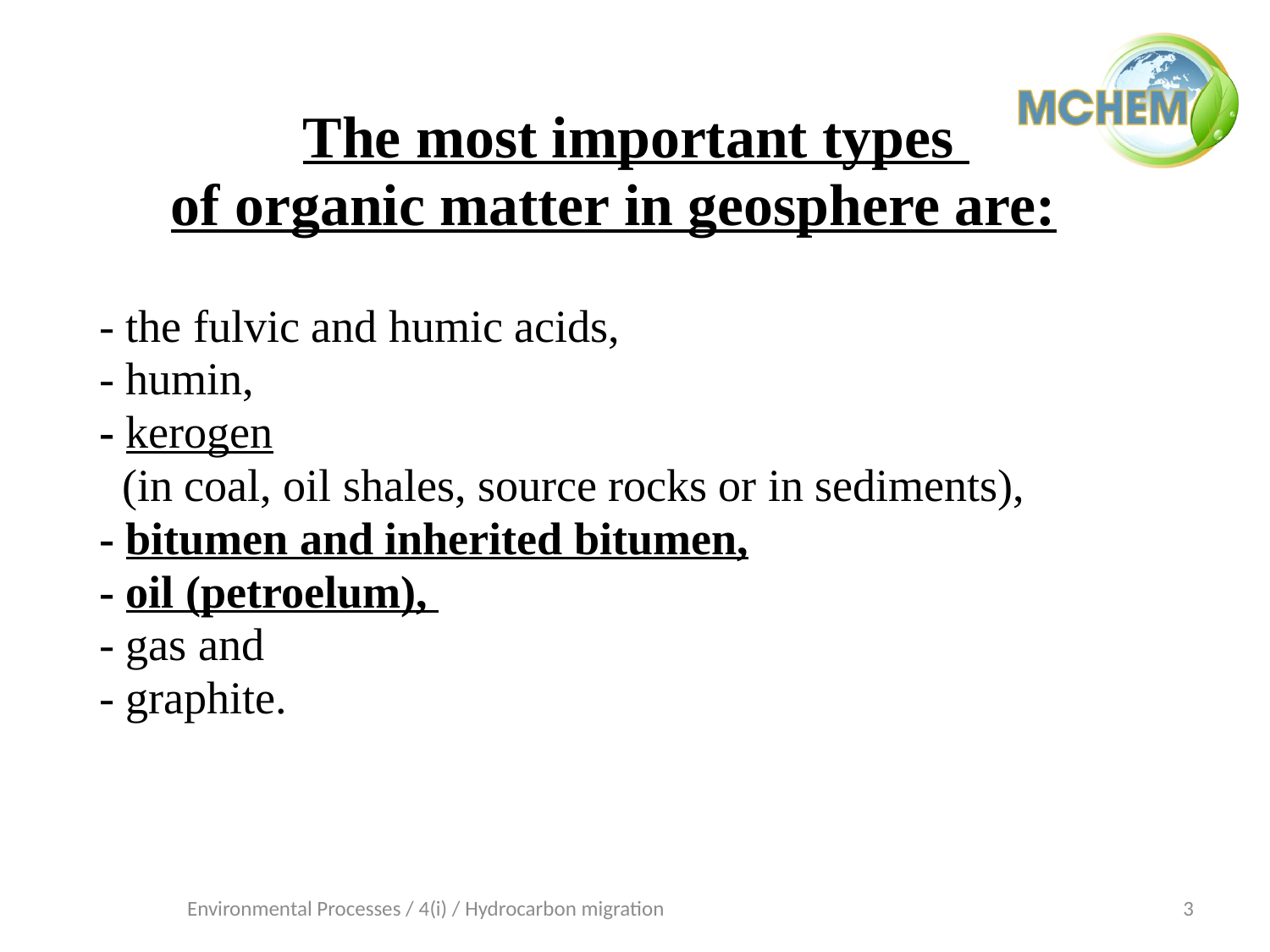

The most important types
of organic matter in geosphere are:

	- the fulvic and humic acids,
	- humin,
	- kerogen
	  (in coal, oil shales, source rocks or in sediments),
	- bitumen and inherited bitumen,
	- oil (petroelum),
	- gas and
	- graphite.

Environmental Processes / 4(i) / Hydrocarbon migration
3